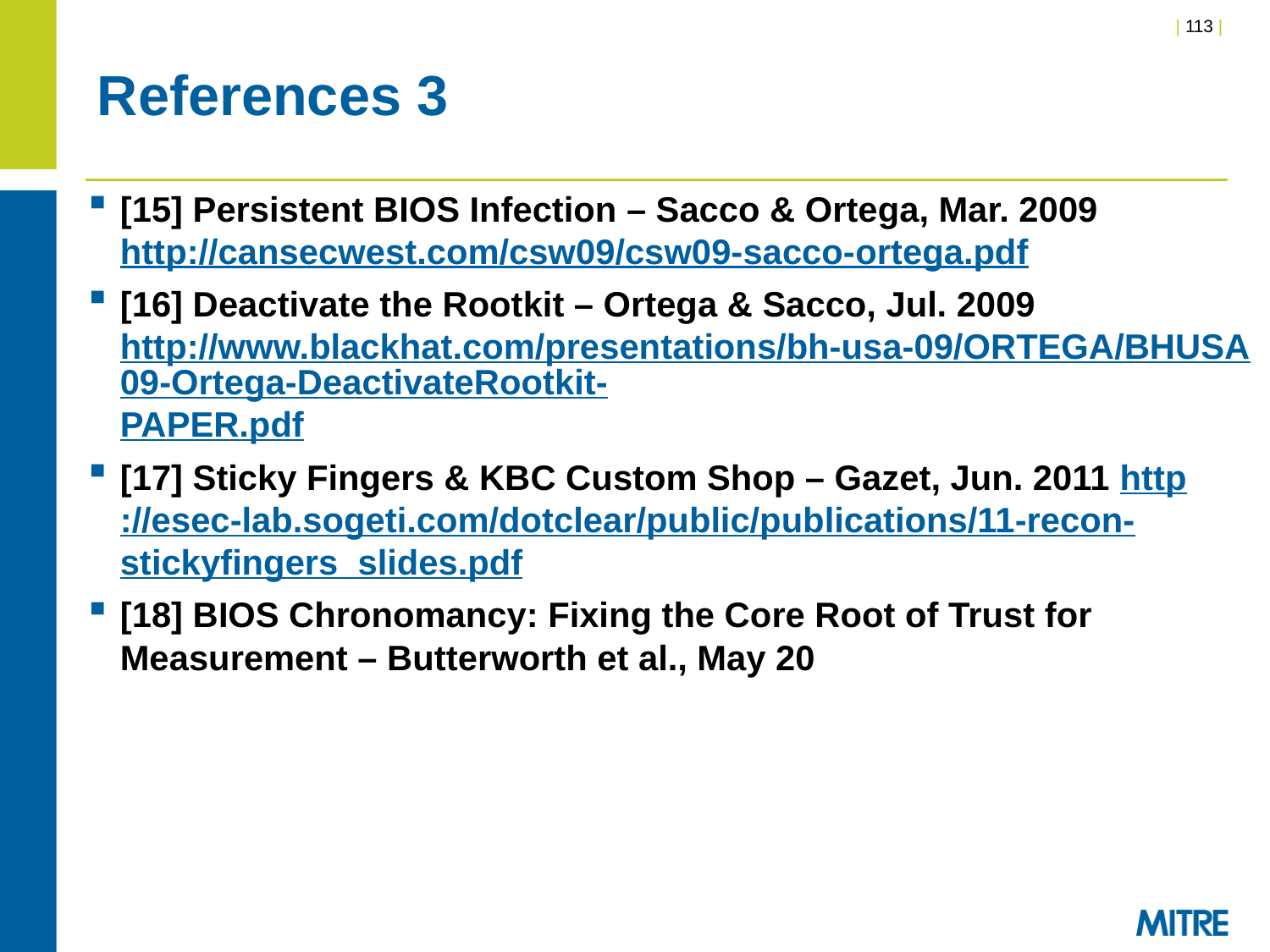

# References 3
[15] Persistent BIOS Infection – Sacco & Ortega, Mar. 2009 http://cansecwest.com/csw09/csw09-sacco-ortega.pdf
[16] Deactivate the Rootkit – Ortega & Sacco, Jul. 2009 http://www.blackhat.com/presentations/bh-usa-09/ORTEGA/BHUSA09-Ortega-DeactivateRootkit-PAPER.pdf
[17] Sticky Fingers & KBC Custom Shop – Gazet, Jun. 2011 http://esec-lab.sogeti.com/dotclear/public/publications/11-recon-stickyfingers_slides.pdf
[18] BIOS Chronomancy: Fixing the Core Root of Trust for Measurement – Butterworth et al., May 20